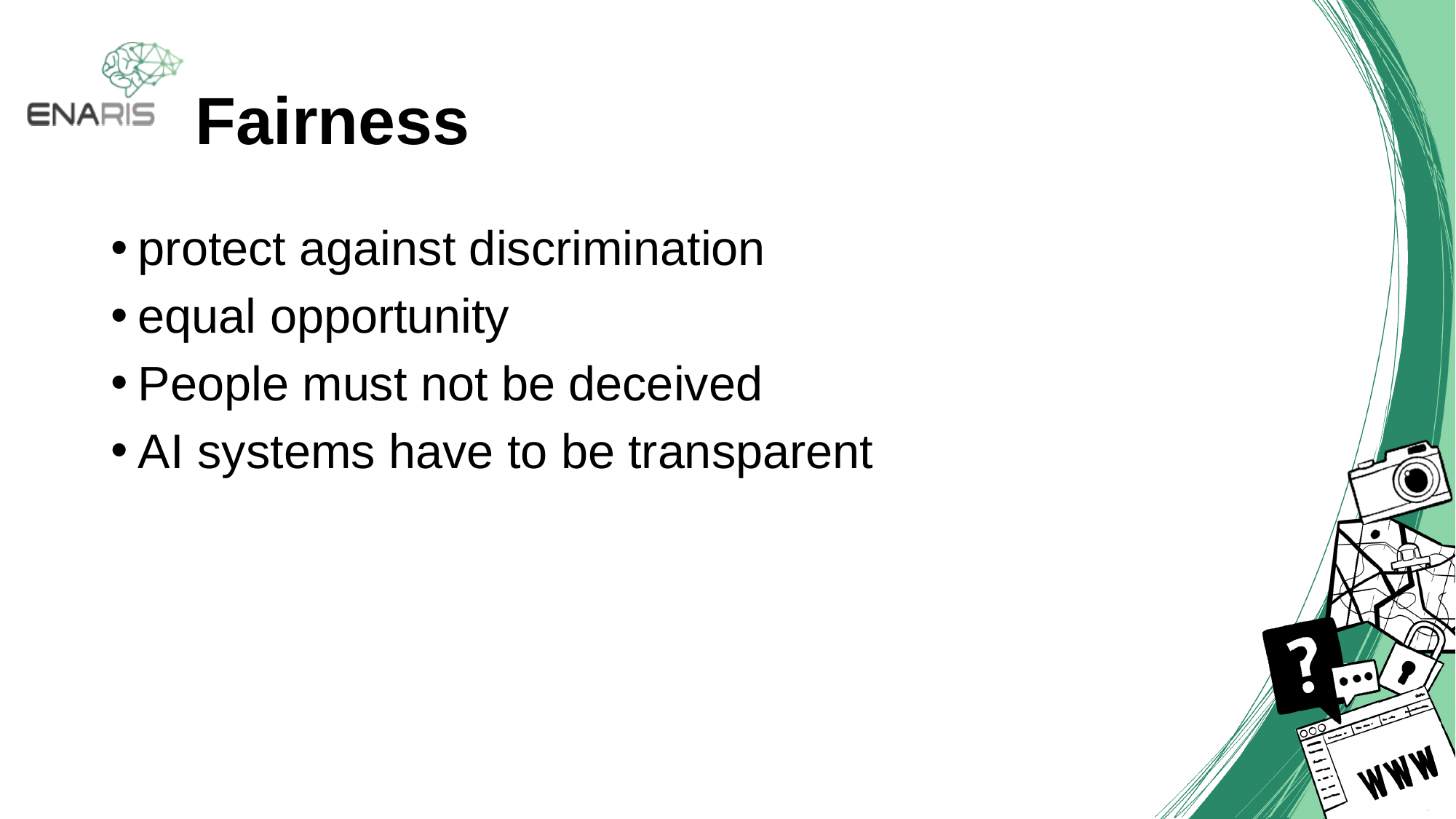

# Fairness
protect against discrimination
equal opportunity
People must not be deceived
AI systems have to be transparent